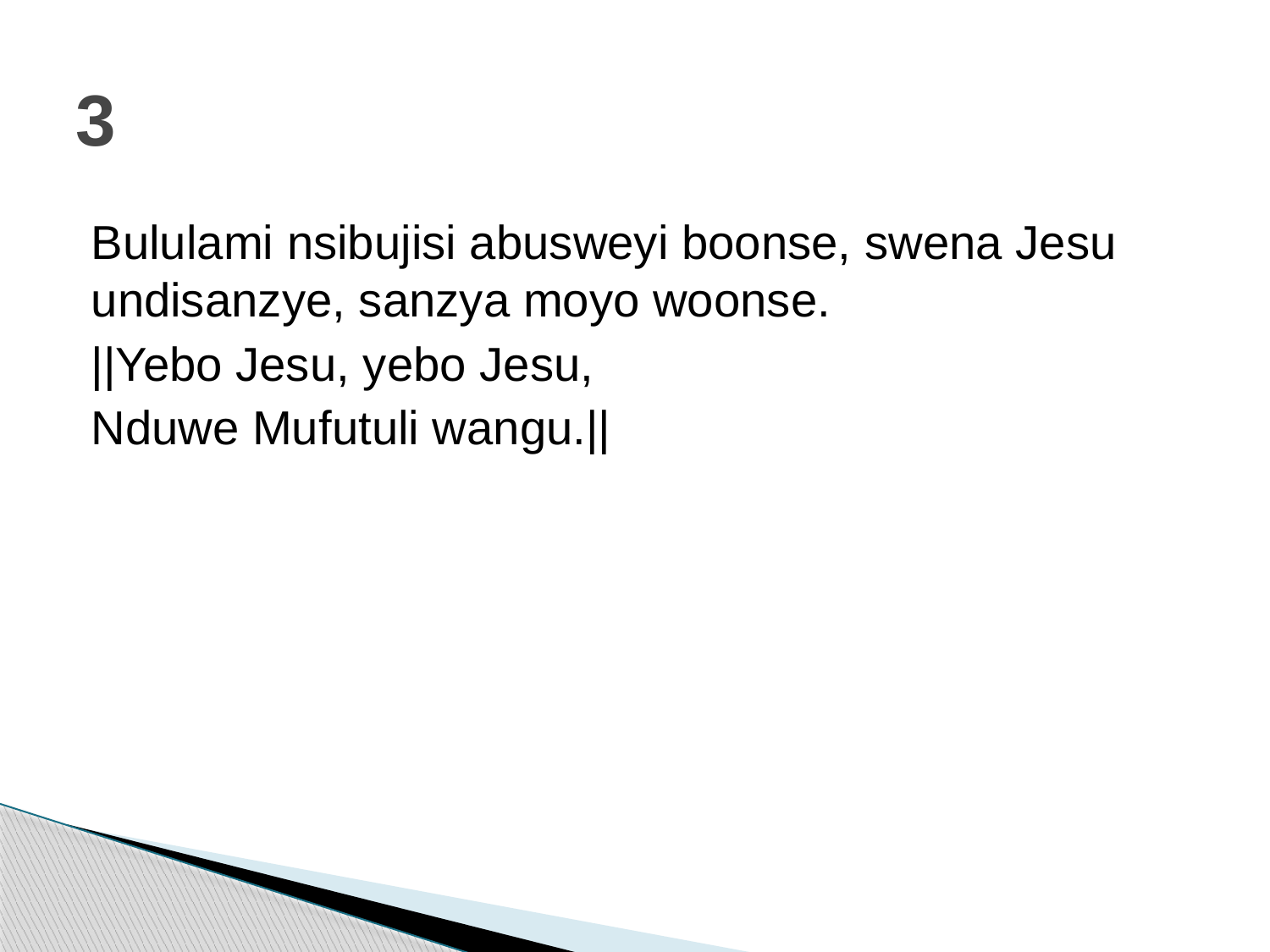

# 3
Bululami nsibujisi abusweyi boonse, swena Jesu undisanzye, sanzya moyo woonse.
||Yebo Jesu, yebo Jesu,
Nduwe Mufutuli wangu.||